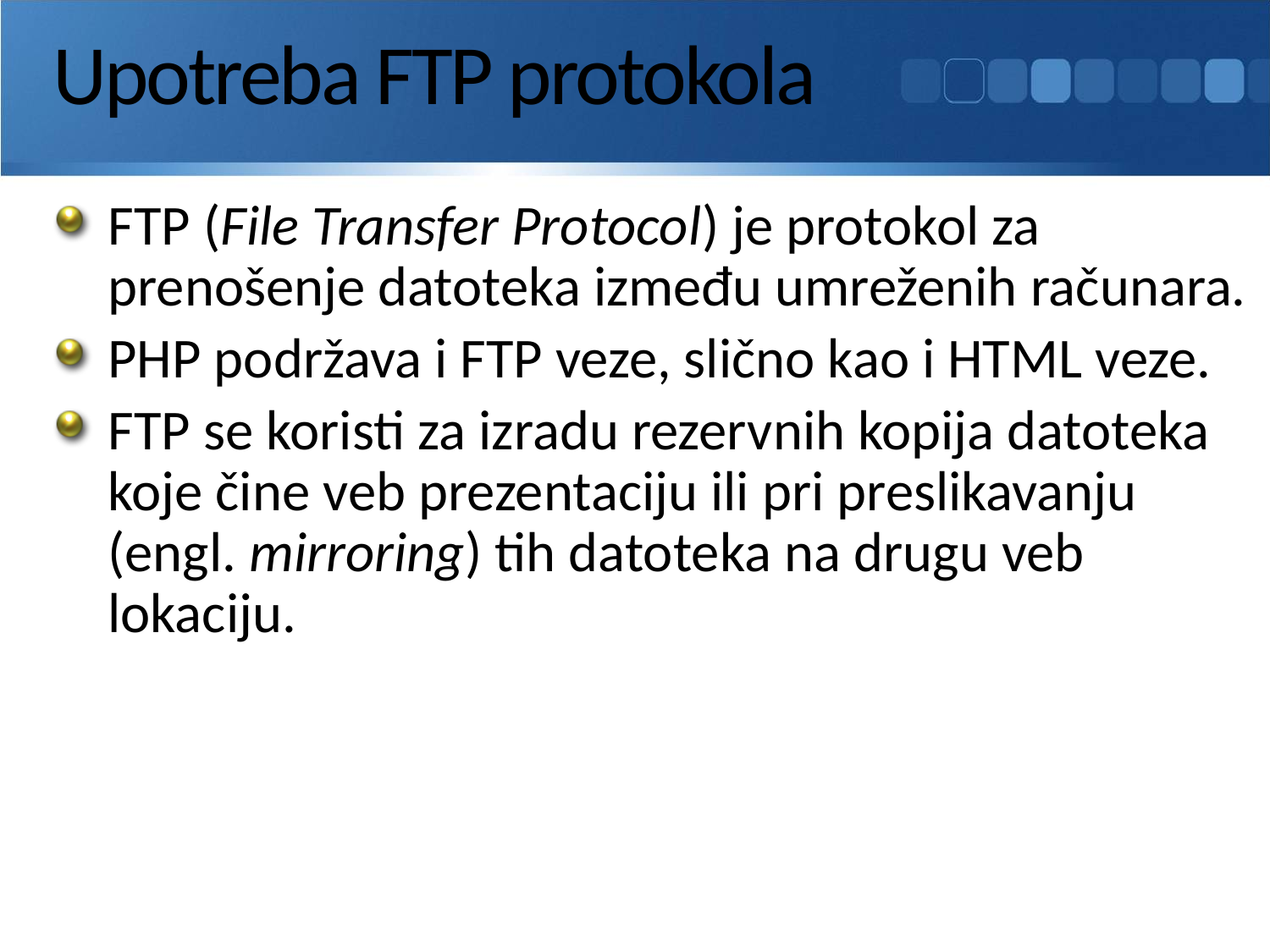

# Upotreba FTP protokola
FTP (File Transfer Protocol) je protokol za prenošenje datoteka između umreženih računara.
PHP podržava i FTP veze, slično kao i HTML veze.
FTP se koristi za izradu rezervnih kopija datoteka koje čine veb prezentaciju ili pri preslikavanju (engl. mirroring) tih datoteka na drugu veb lokaciju.